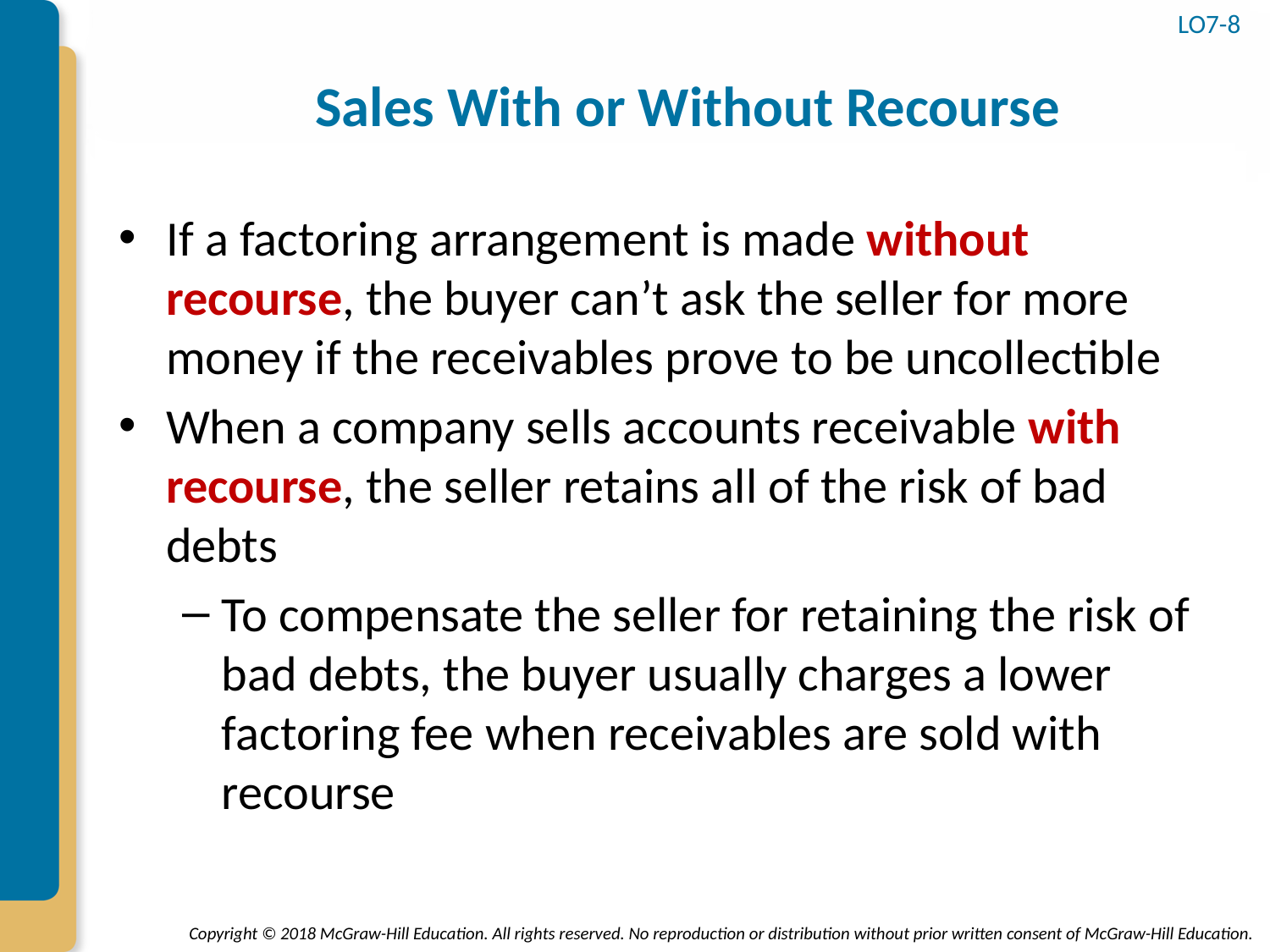

# Sales With or Without Recourse
LO7-8
If a factoring arrangement is made without recourse, the buyer can’t ask the seller for more money if the receivables prove to be uncollectible
When a company sells accounts receivable with recourse, the seller retains all of the risk of bad debts
To compensate the seller for retaining the risk of bad debts, the buyer usually charges a lower factoring fee when receivables are sold with recourse